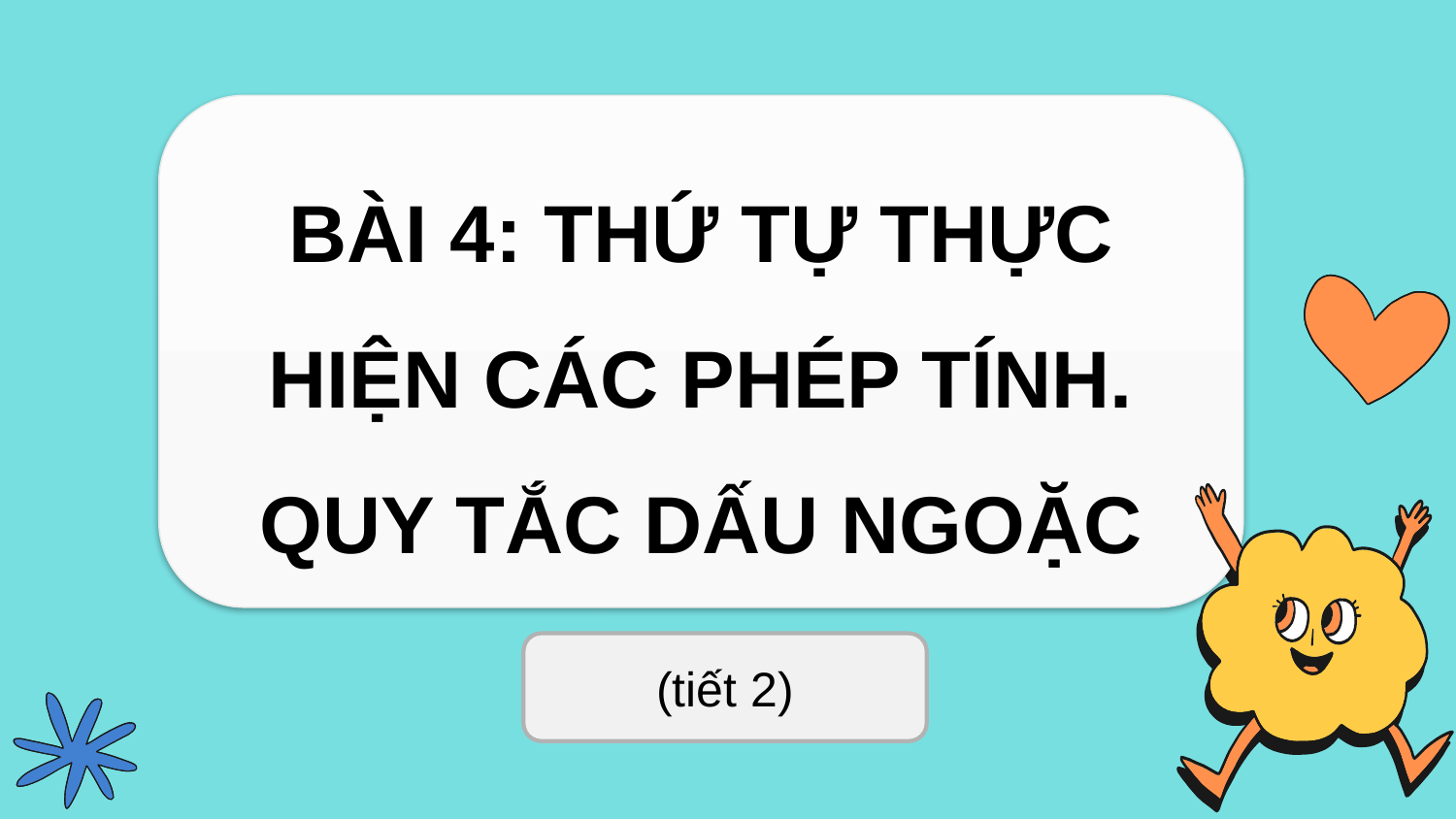

BÀI 4: THỨ TỰ THỰC HIỆN CÁC PHÉP TÍNH.
QUY TẮC DẤU NGOẶC

(tiết 2)